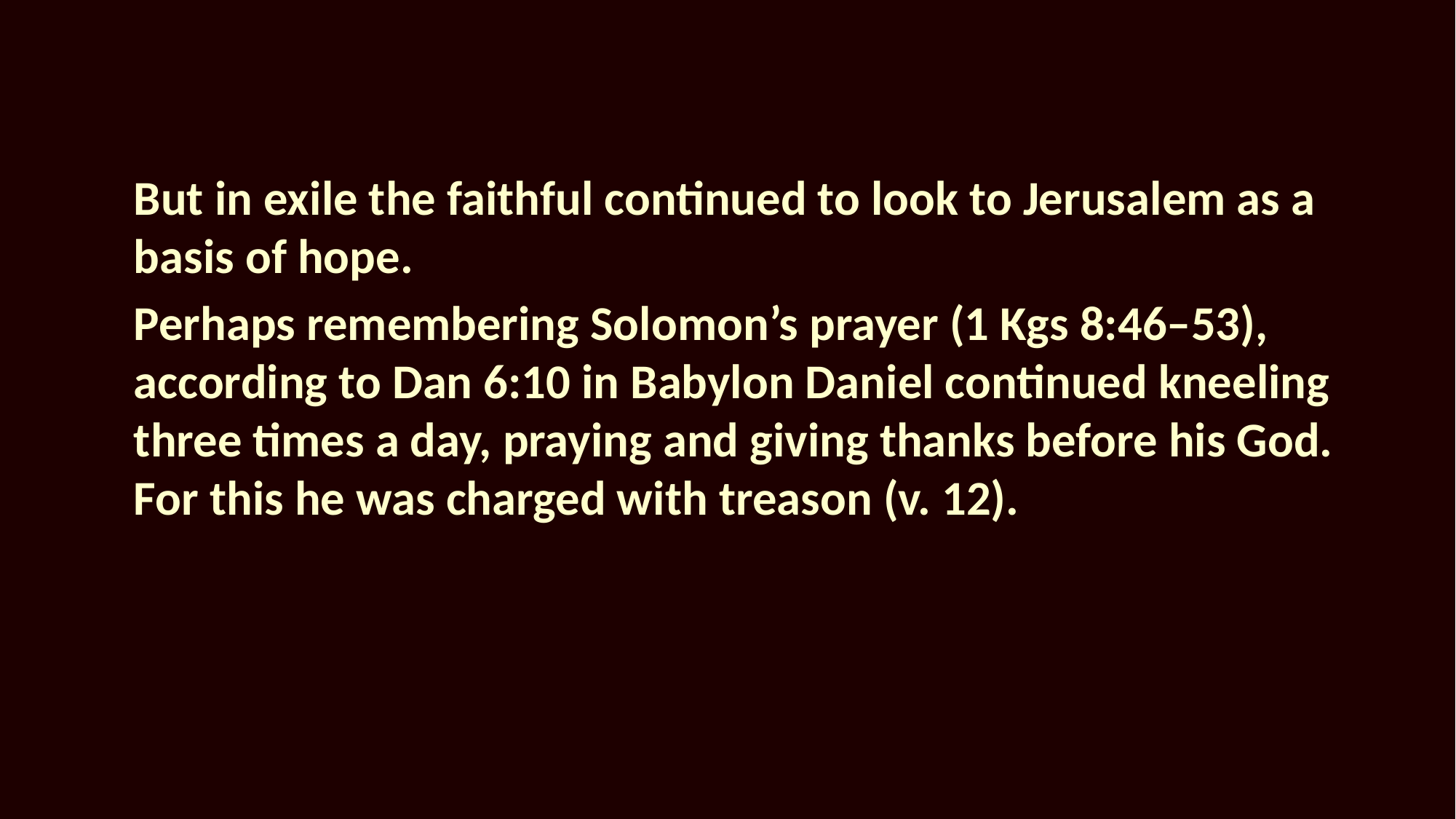

But in exile the faithful continued to look to Jerusalem as a basis of hope.
Perhaps remembering Solomon’s prayer (1 Kgs 8:46–53), according to Dan 6:10 in Babylon Daniel continued kneeling three times a day, praying and giving thanks before his God. For this he was charged with treason (v. 12).